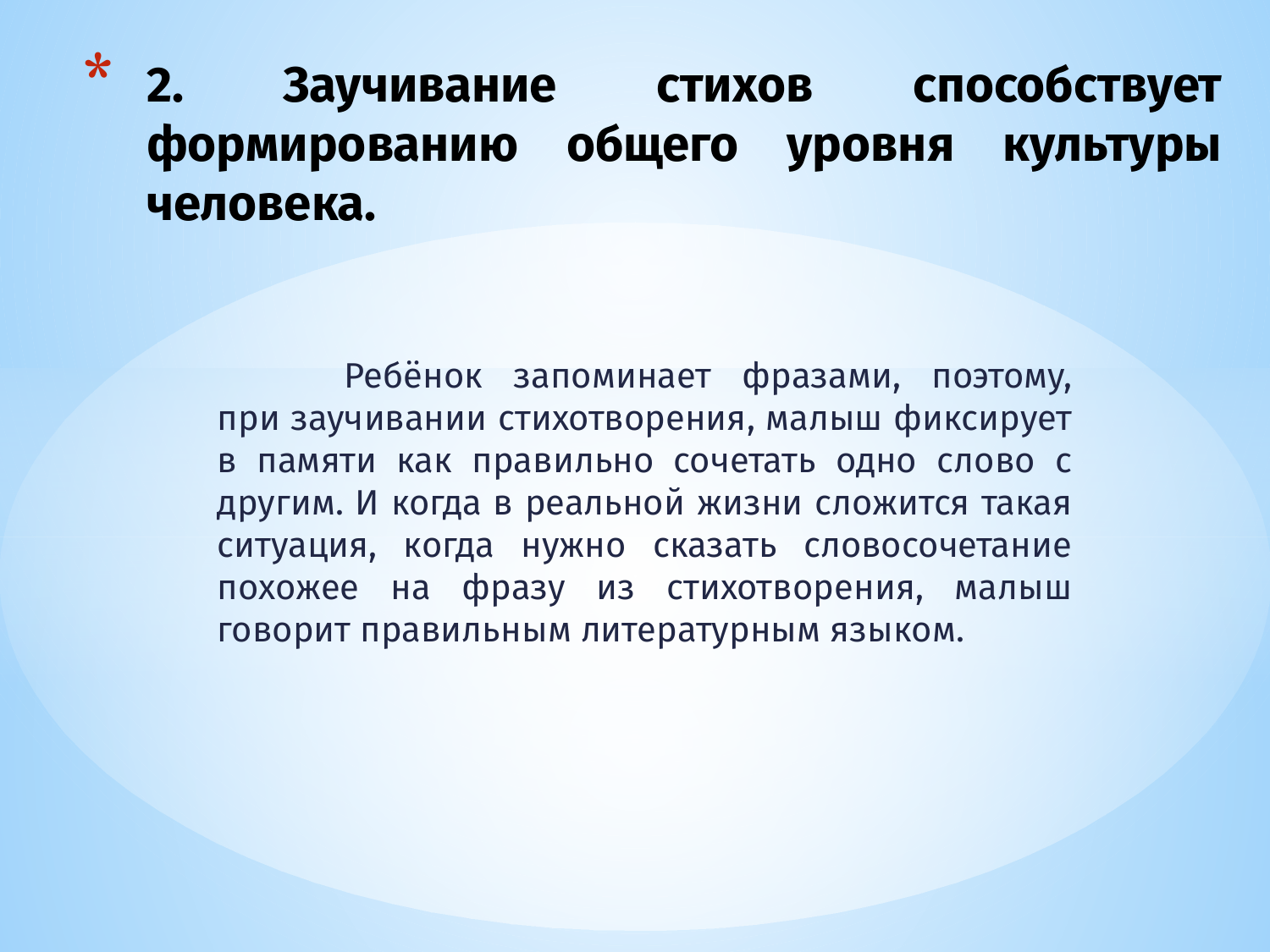

# 2. Заучивание стихов способствует формированию общего уровня культуры человека.
	Ребёнок запоминает фразами, поэтому, при заучивании стихотворения, малыш фиксирует в памяти как правильно сочетать одно слово с другим. И когда в реальной жизни сложится такая ситуация, когда нужно сказать словосочетание похожее на фразу из стихотворения, малыш говорит правильным литературным языком.